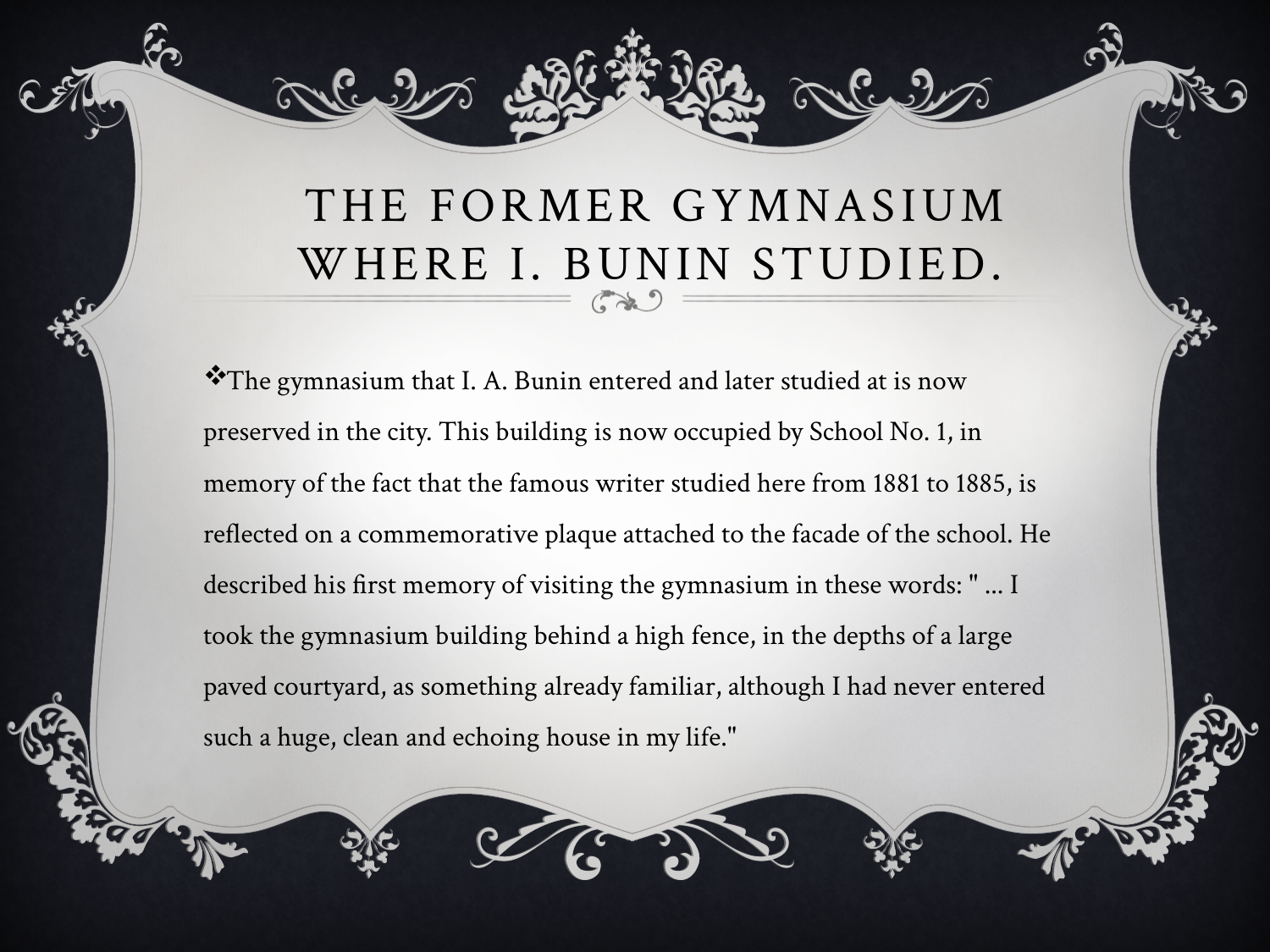

# the former gymnasium where I. Bunin studied.
The gymnasium that I. A. Bunin entered and later studied at is now preserved in the city. This building is now occupied by School No. 1, in memory of the fact that the famous writer studied here from 1881 to 1885, is reflected on a commemorative plaque attached to the facade of the school. He described his first memory of visiting the gymnasium in these words: " ... I took the gymnasium building behind a high fence, in the depths of a large paved courtyard, as something already familiar, although I had never entered such a huge, clean and echoing house in my life."